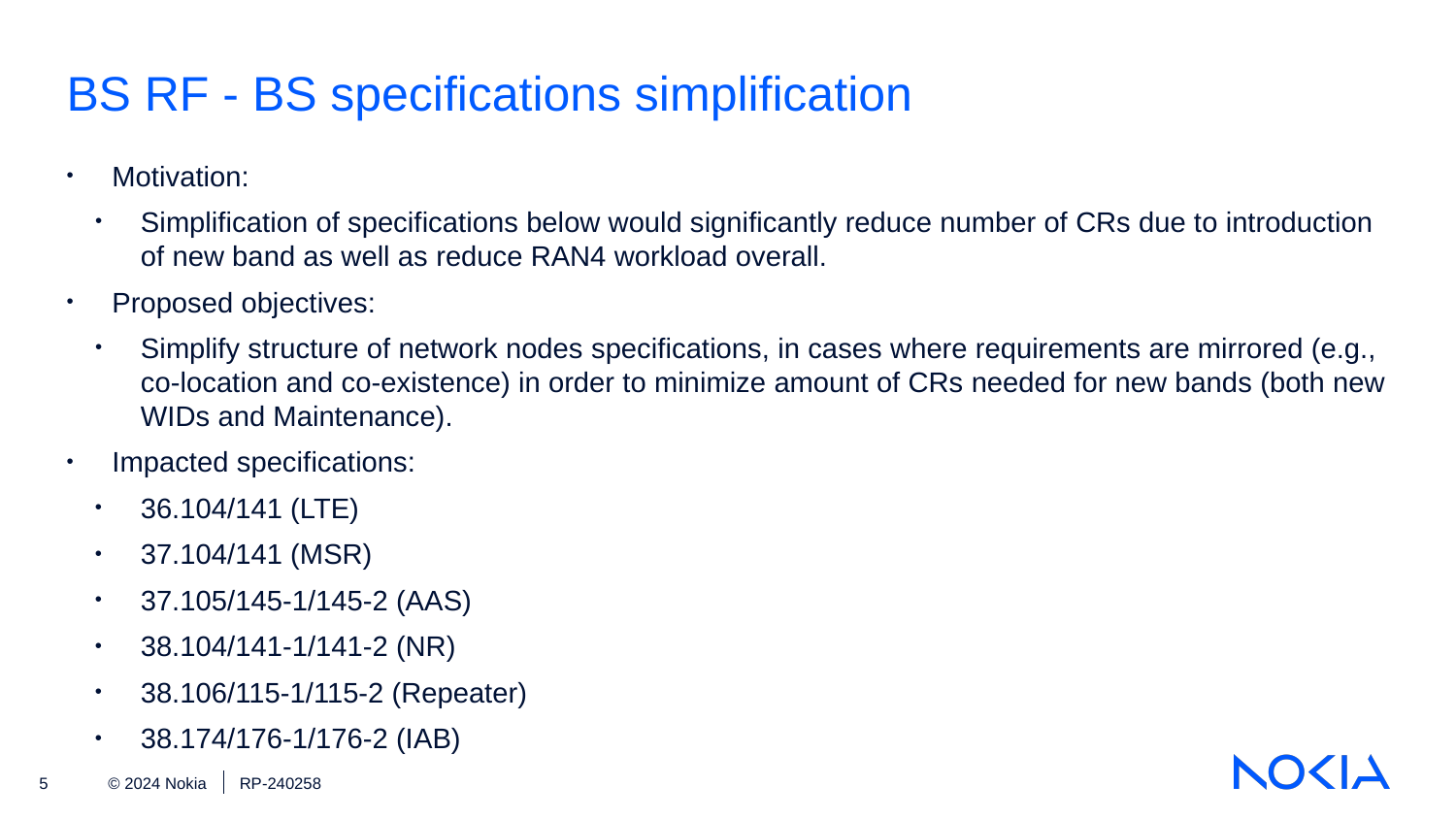

BS RF - BS specifications simplification
Motivation:
Simplification of specifications below would significantly reduce number of CRs due to introduction of new band as well as reduce RAN4 workload overall.
Proposed objectives:
Simplify structure of network nodes specifications, in cases where requirements are mirrored (e.g., co-location and co-existence) in order to minimize amount of CRs needed for new bands (both new WIDs and Maintenance).
Impacted specifications:
36.104/141 (LTE)
37.104/141 (MSR)
37.105/145-1/145-2 (AAS)
38.104/141-1/141-2 (NR)
38.106/115-1/115-2 (Repeater)
38.174/176-1/176-2 (IAB)
RP-240258